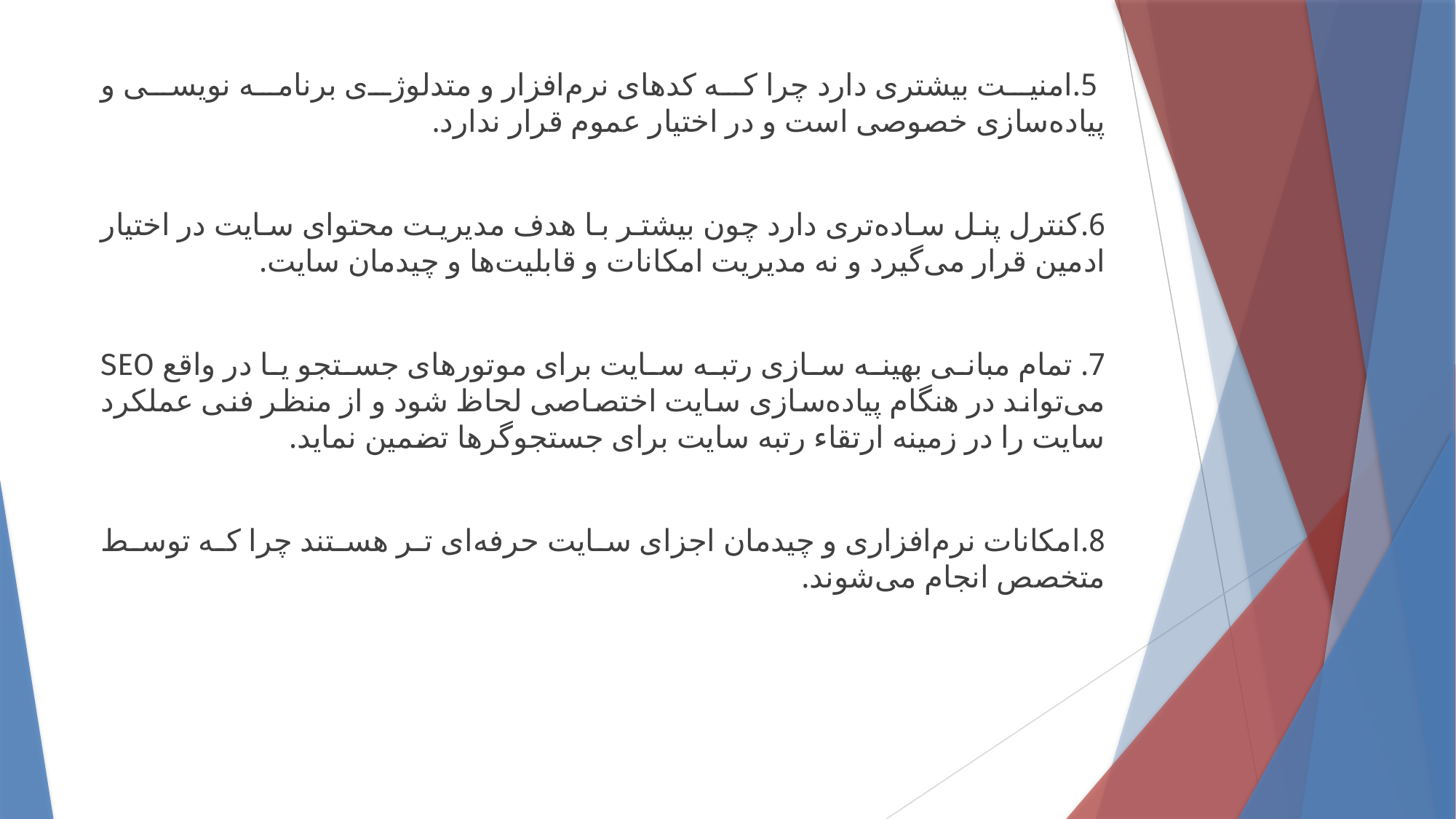

5.امنیت بیشتری دارد چرا که کدهای نرم‌افزار و متدلوژی برنامه نویسی و پیاده‌سازی خصوصی است و در اختیار عموم قرار ندارد.

6.کنترل پنل ساده‌تری دارد چون بیشتر با هدف مدیریت محتوای سایت در اختیار ادمین قرار می‌گیرد و نه مدیریت امکانات و قابلیت‌ها و چیدمان سایت.

7. تمام مبانی بهینه سازی رتبه سایت برای موتورهای جستجو یا در واقع SEO می‌تواند در هنگام پیاده‌سازی سایت اختصاصی لحاظ شود و از منظر فنی عملکرد سایت را در زمینه ارتقاء رتبه سایت برای جستجوگرها تضمین نماید.

8.امکانات نرم‌افزاری و چیدمان اجزای سایت حرفه‌ای تر هستند چرا که توسط متخصص انجام می‌شوند.